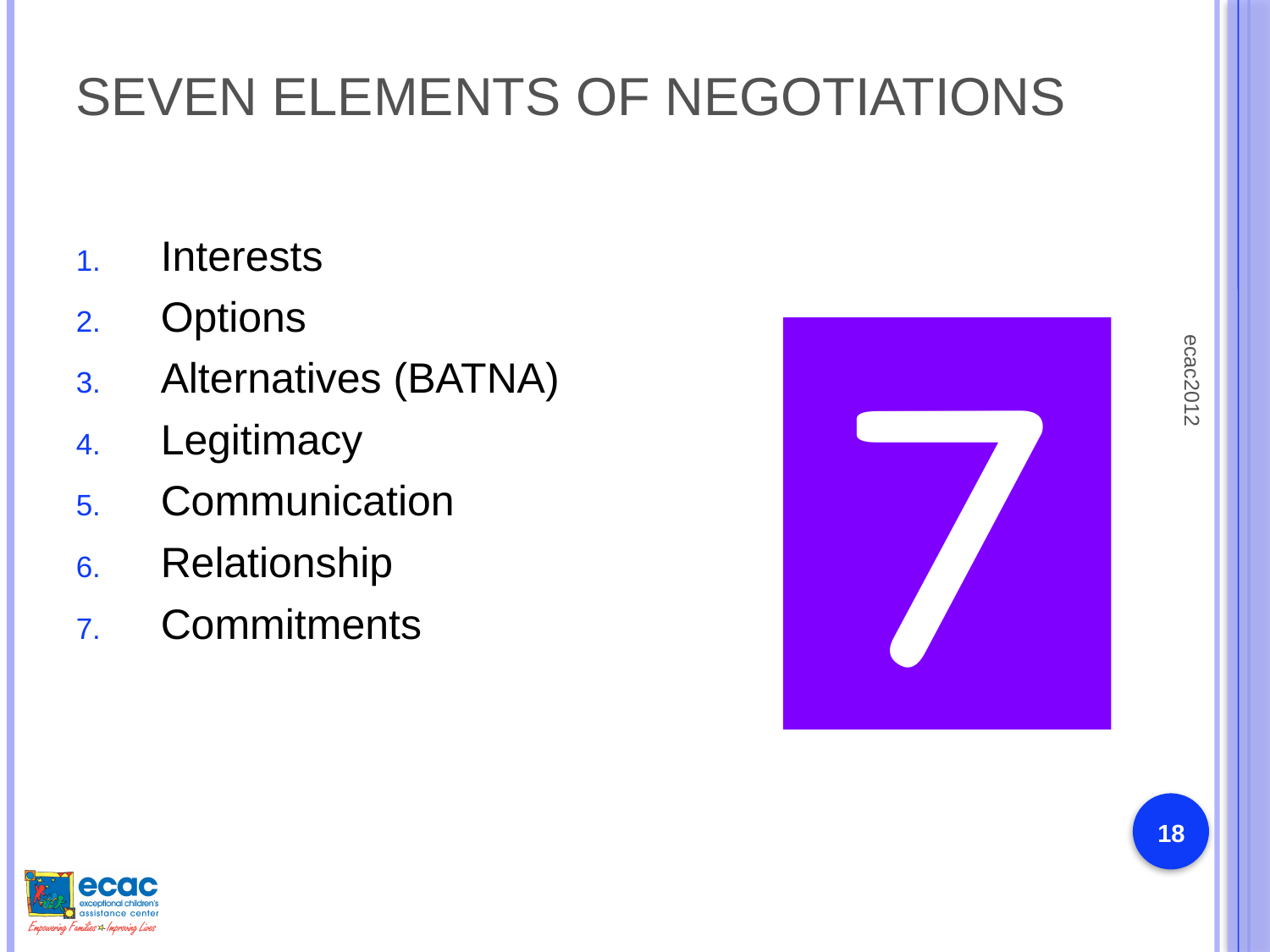

# Seven Elements of Negotiations
Interests
Options
Alternatives (BATNA)
Legitimacy
Communication
Relationship
Commitments
7
ecac2012
18